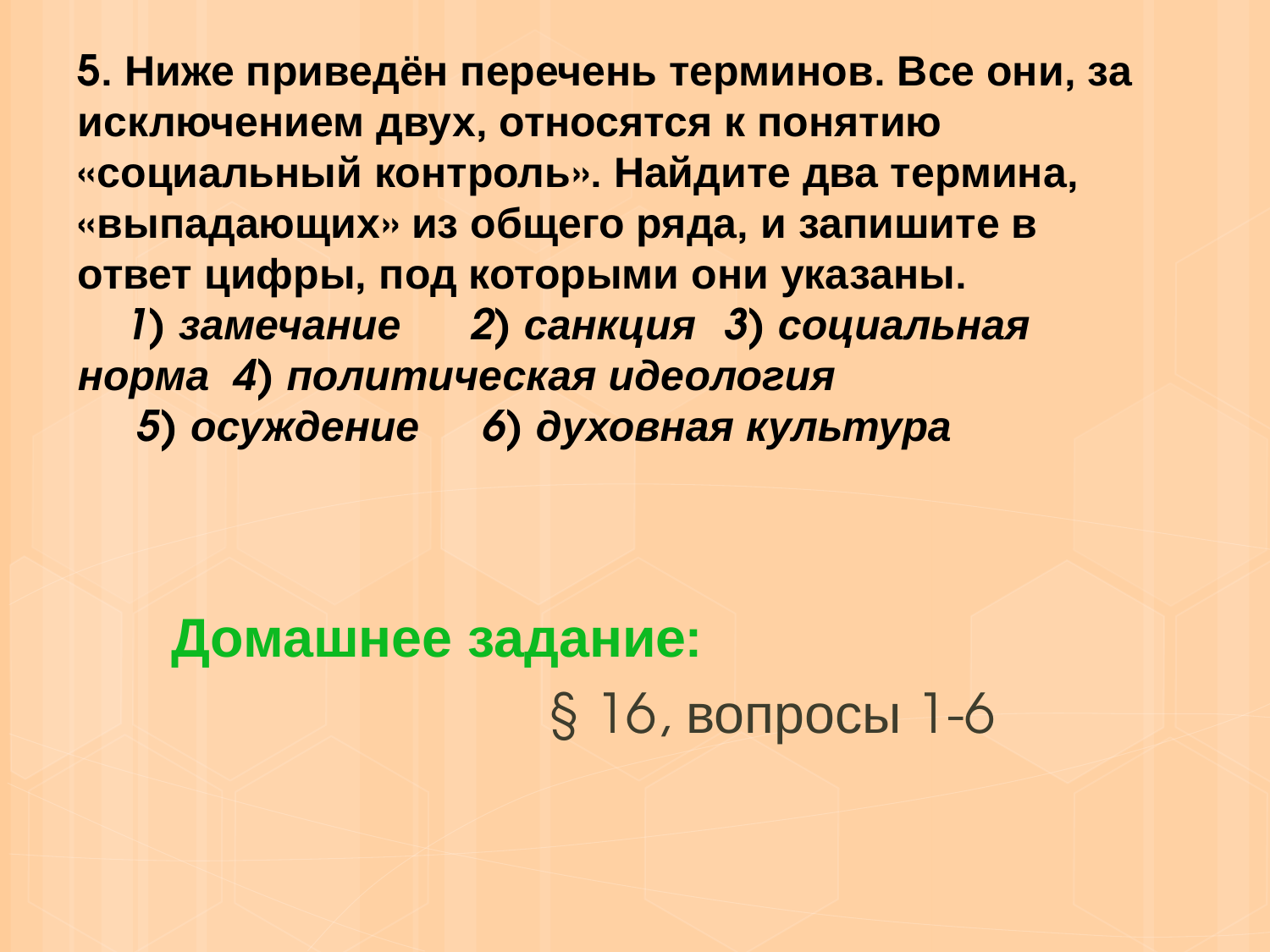

# 5. Ниже приведён перечень терминов. Все они, за исключением двух, относятся к понятию «социальный контроль». Найдите два термина, «выпадающих» из общего ряда, и запишите в ответ цифры, под которыми они указаны. 1) замечание	 2) санкция	 3) социальная норма  4) политическая идеология 5) осуждение	  6) духовная культура
Домашнее задание:
                         § 16, вопросы 1-6